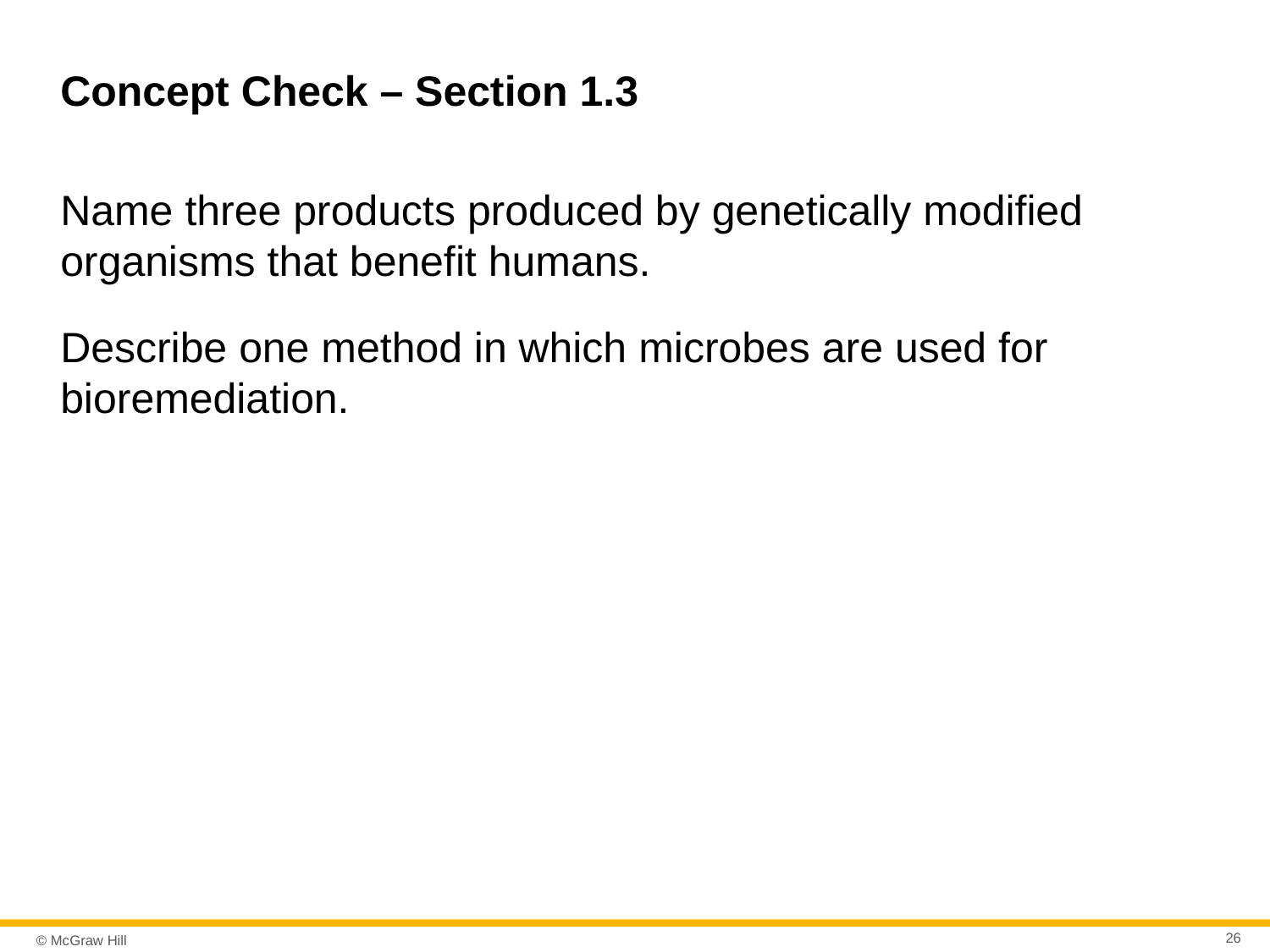

# Concept Check – Section 1.3
Name three products produced by genetically modified organisms that benefit humans.
Describe one method in which microbes are used for bioremediation.